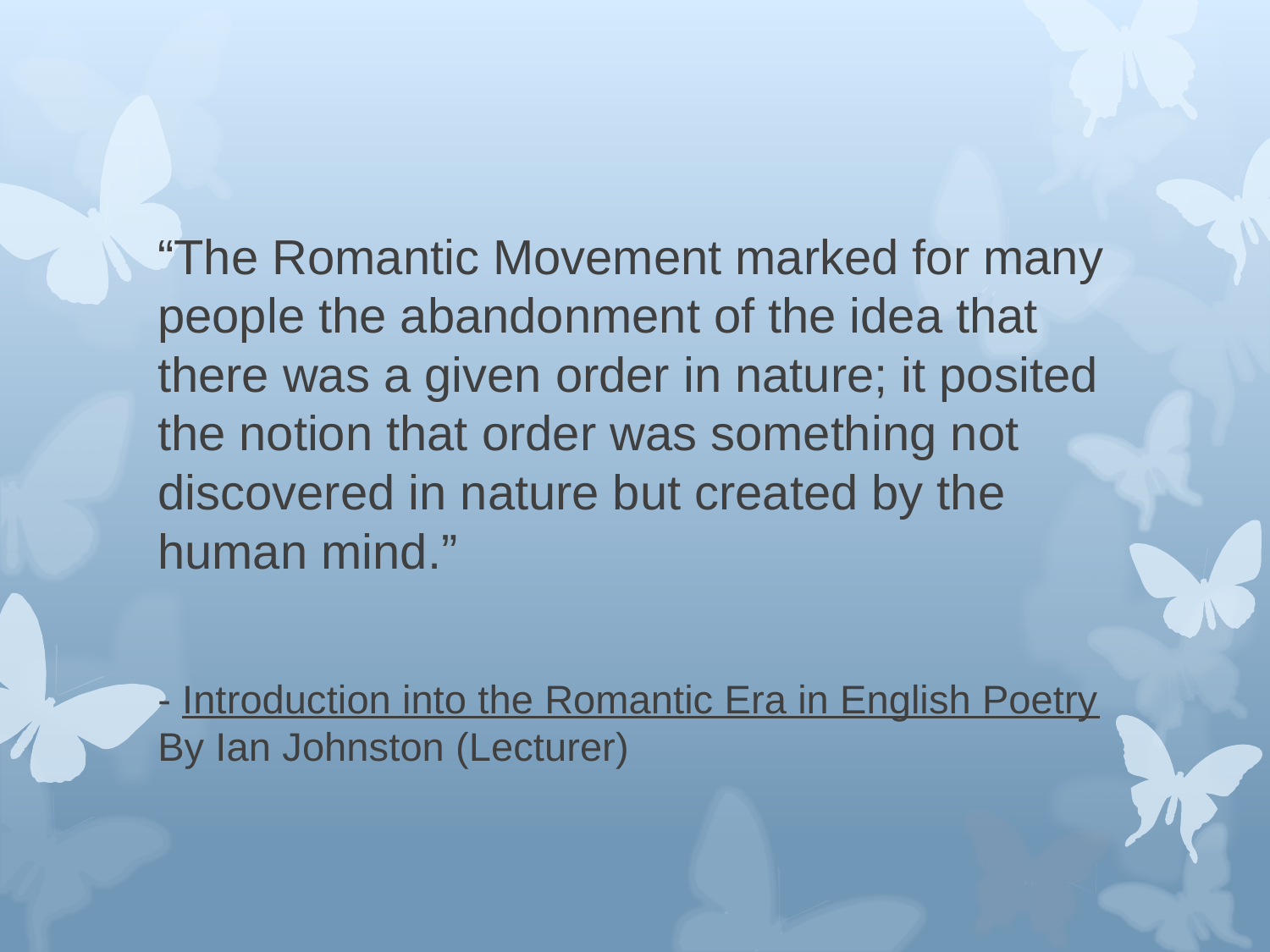

“The Romantic Movement marked for many people the abandonment of the idea that there was a given order in nature; it posited the notion that order was something not discovered in nature but created by the human mind.”

- Introduction into the Romantic Era in English Poetry By Ian Johnston (Lecturer)